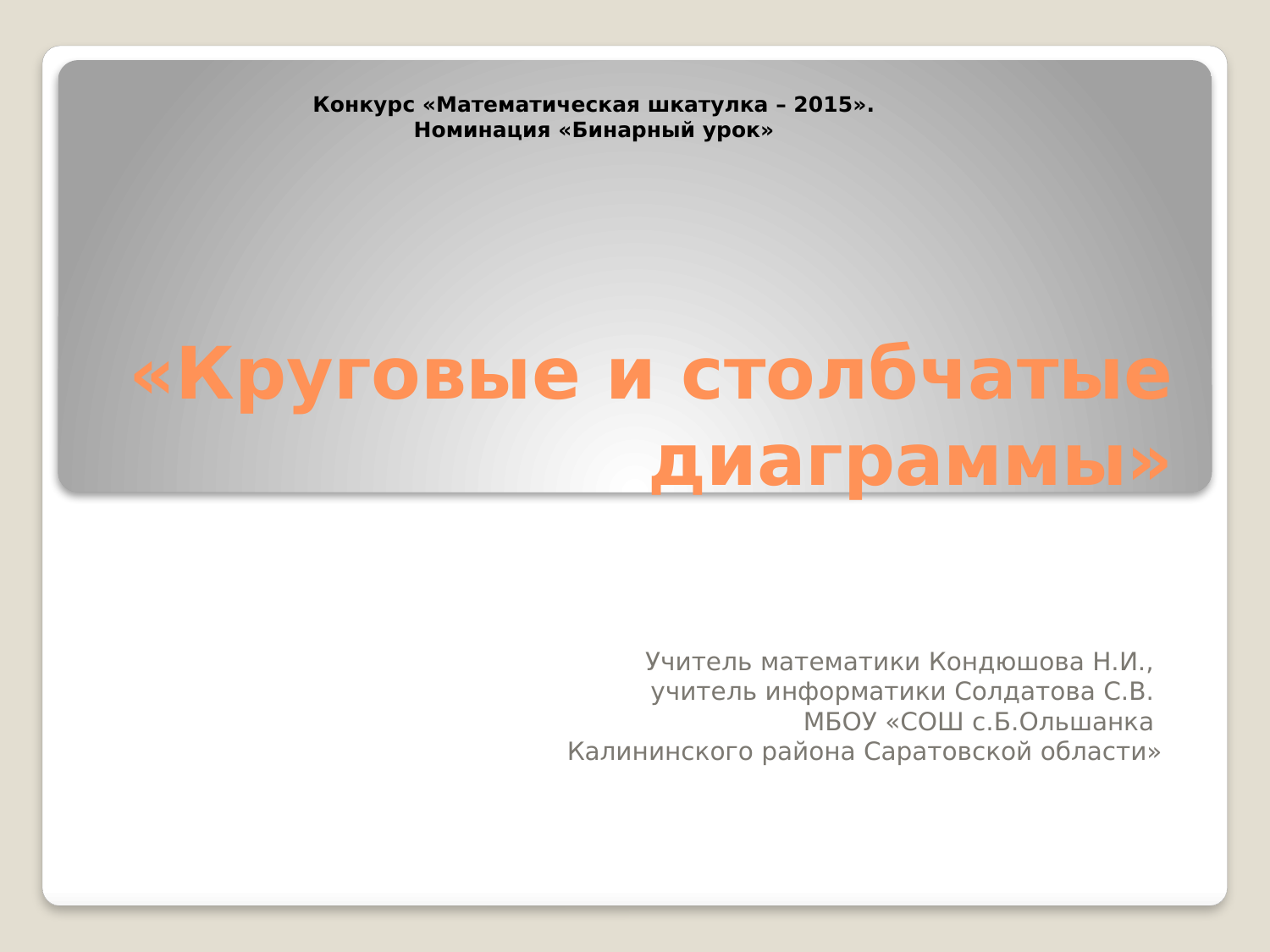

Конкурс «Математическая шкатулка – 2015».
Номинация «Бинарный урок»
# «Круговые и столбчатые диаграммы»
Учитель математики Кондюшова Н.И.,
учитель информатики Солдатова С.В.
МБОУ «СОШ с.Б.Ольшанка
Калининского района Саратовской области»